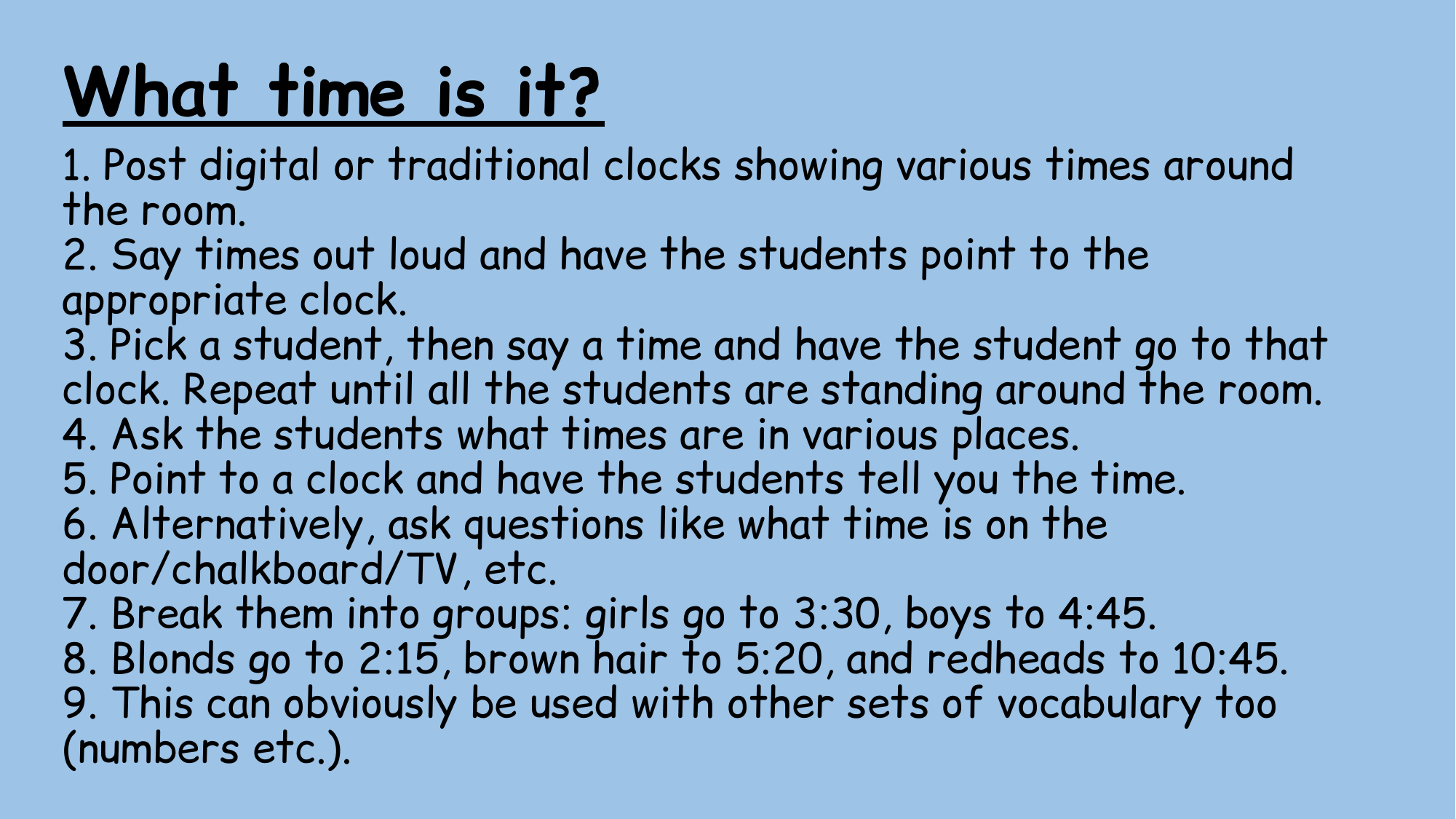

# What time is it?
1. Post digital or traditional clocks showing various times around the room.
2. Say times out loud and have the students point to the appropriate clock.
3. Pick a student, then say a time and have the student go to that clock. Repeat until all the students are standing around the room.
4. Ask the students what times are in various places.
5. Point to a clock and have the students tell you the time.
6. Alternatively, ask questions like what time is on the door/chalkboard/TV, etc.
7. Break them into groups: girls go to 3:30, boys to 4:45.
8. Blonds go to 2:15, brown hair to 5:20, and redheads to 10:45.
9. This can obviously be used with other sets of vocabulary too (numbers etc.).